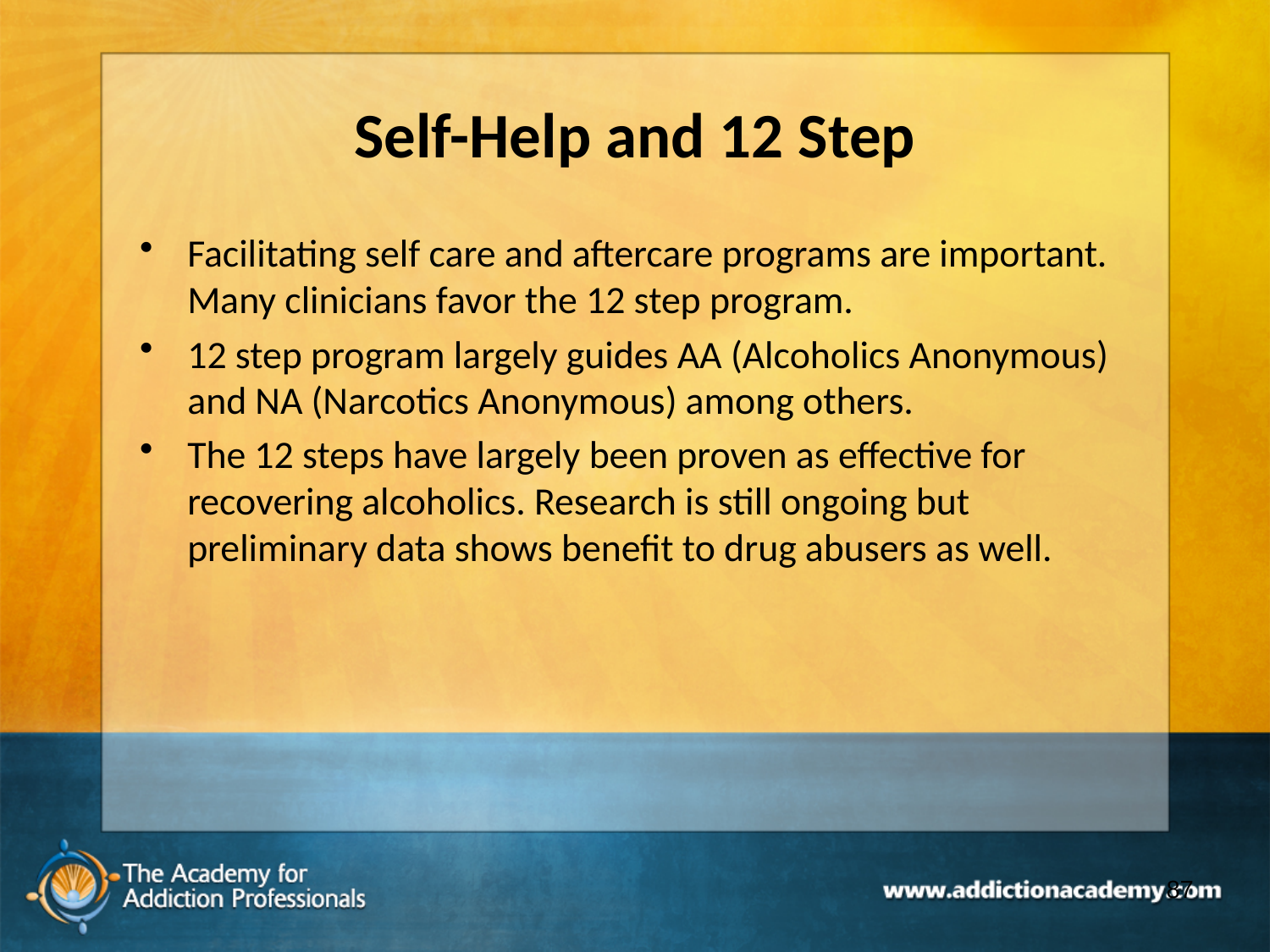

# Self-Help and 12 Step
Facilitating self care and aftercare programs are important. Many clinicians favor the 12 step program.
12 step program largely guides AA (Alcoholics Anonymous) and NA (Narcotics Anonymous) among others.
The 12 steps have largely been proven as effective for recovering alcoholics. Research is still ongoing but preliminary data shows benefit to drug abusers as well.

87